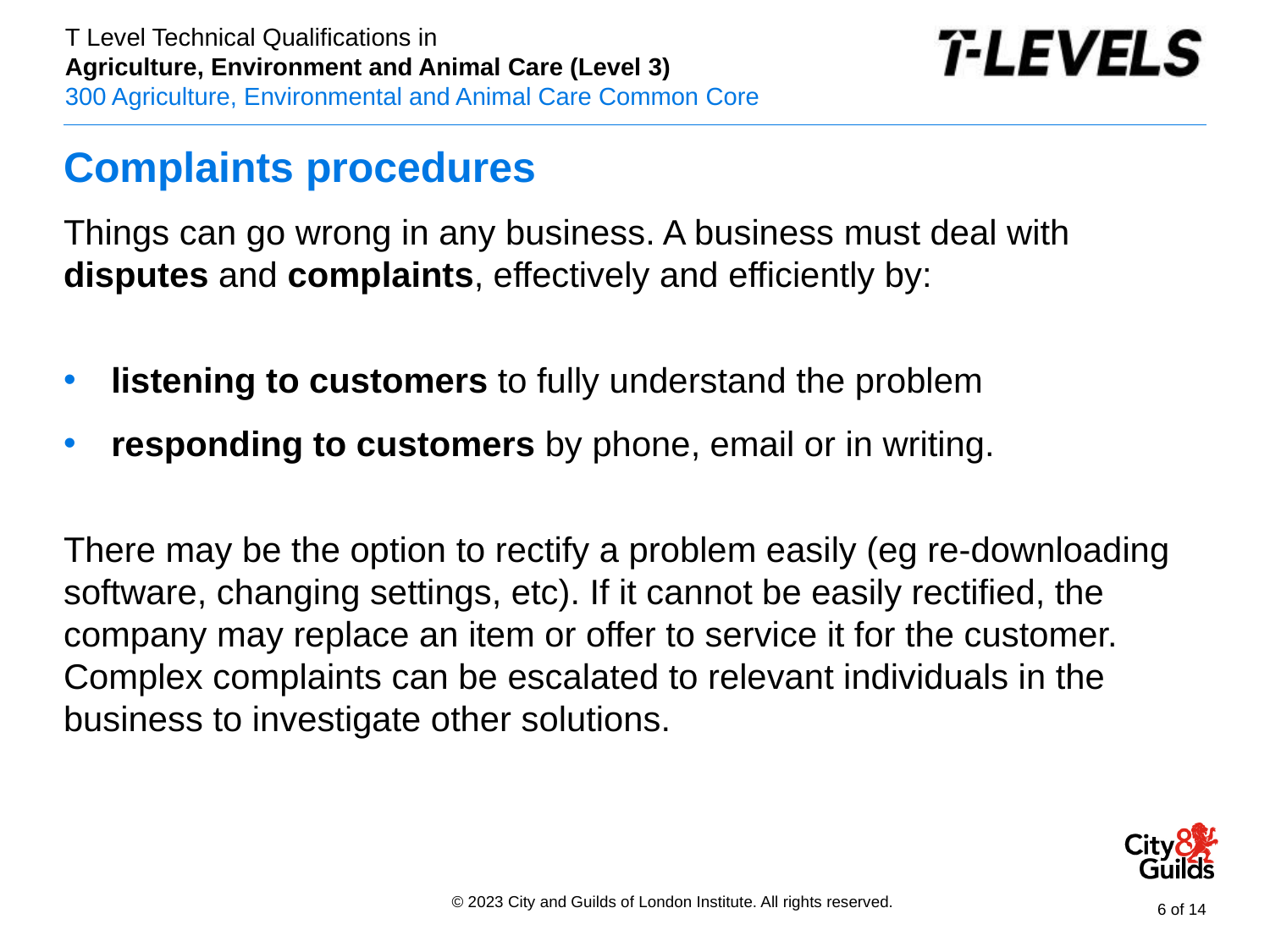

# Complaints procedures
Things can go wrong in any business. A business must deal with disputes and complaints, effectively and efficiently by:

listening to customers to fully understand the problem
responding to customers by phone, email or in writing.

There may be the option to rectify a problem easily (eg re-downloading software, changing settings, etc). If it cannot be easily rectified, the company may replace an item or offer to service it for the customer. Complex complaints can be escalated to relevant individuals in the business to investigate other solutions.